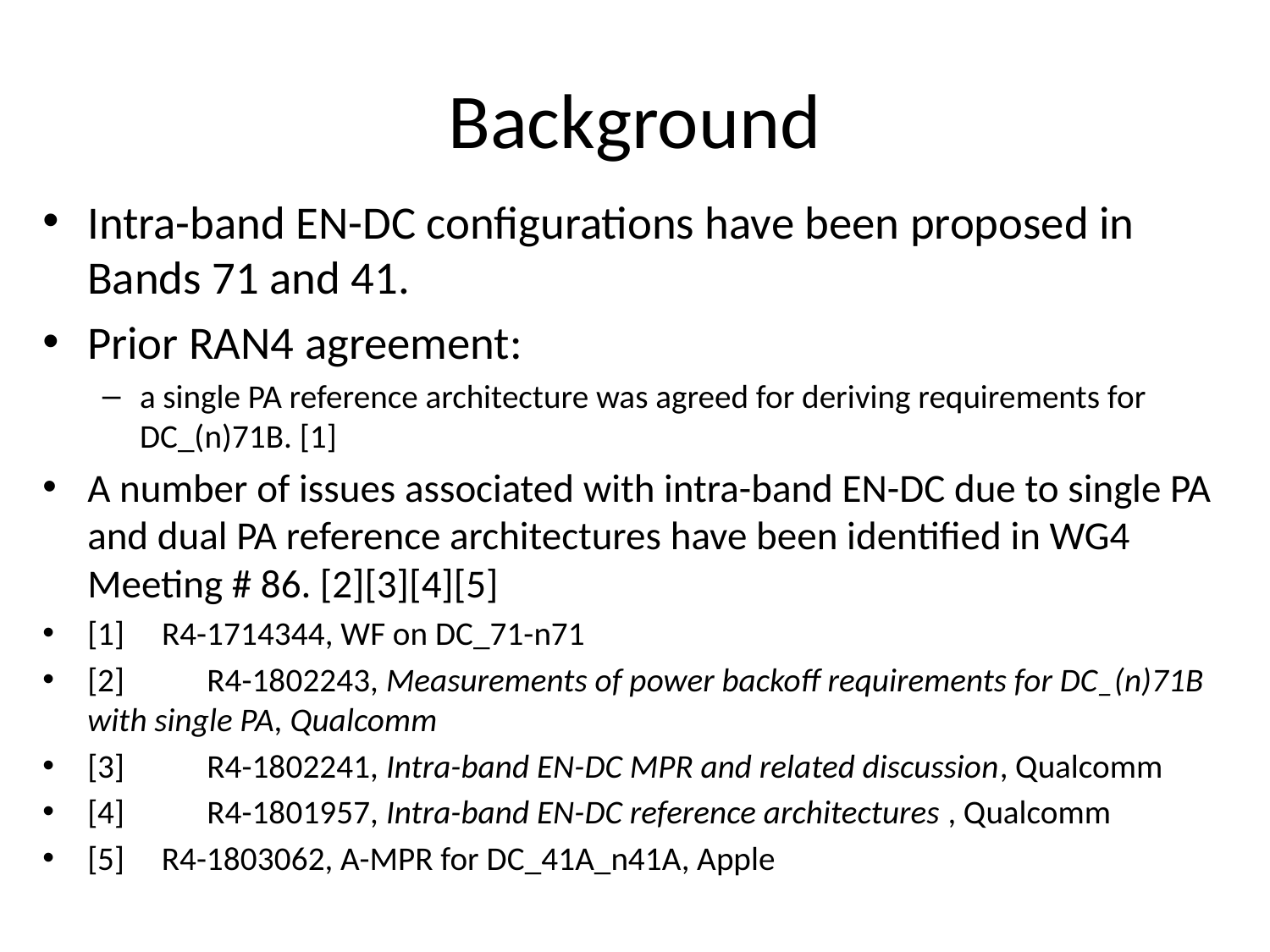

# Background
Intra-band EN-DC configurations have been proposed in Bands 71 and 41.
Prior RAN4 agreement:
a single PA reference architecture was agreed for deriving requirements for DC_(n)71B. [1]
A number of issues associated with intra-band EN-DC due to single PA and dual PA reference architectures have been identified in WG4 Meeting # 86. [2][3][4][5]
[1]     R4-1714344, WF on DC_71-n71
[2]	R4-1802243, Measurements of power backoff requirements for DC_(n)71B with single PA, Qualcomm
[3]	R4-1802241, Intra-band EN-DC MPR and related discussion, Qualcomm
[4]	R4-1801957, Intra-band EN-DC reference architectures , Qualcomm
[5]     R4-1803062, A-MPR for DC_41A_n41A, Apple